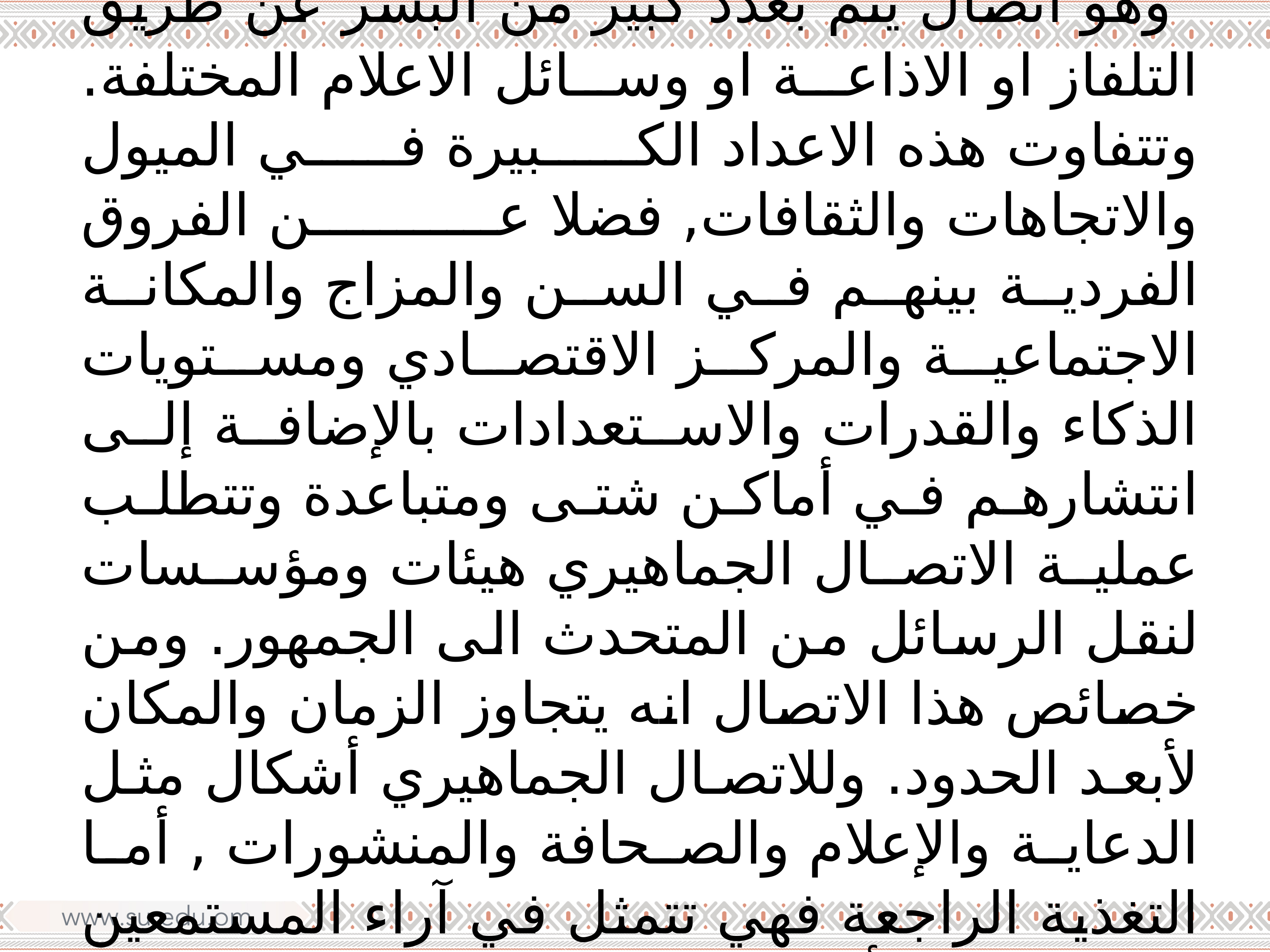

الاتصال الجماهيري
 وهو اتصال يتم بعدد كبير من البشر عن طريق التلفاز او الاذاعة او وسائل الاعلام المختلفة. وتتفاوت هذه الاعداد الكبيرة في الميول والاتجاهات والثقافات, فضلا عن الفروق الفردية بينهم في السن والمزاج والمكانة الاجتماعية والمركز الاقتصادي ومستويات الذكاء والقدرات والاستعدادات بالإضافة إلى انتشارهم في أماكن شتى ومتباعدة وتتطلب عملية الاتصال الجماهيري هيئات ومؤسسات لنقل الرسائل من المتحدث الى الجمهور. ومن خصائص هذا الاتصال انه يتجاوز الزمان والمكان لأبعد الحدود. وللاتصال الجماهيري أشكال مثل الدعاية والإعلام والصحافة والمنشورات , أما التغذية الراجعة فهي تتمثل في آراء المستمعين والمشاهدين أو الاتصال الهاتفي لذلك سميت بالتغذية الراجعة المؤجلة.